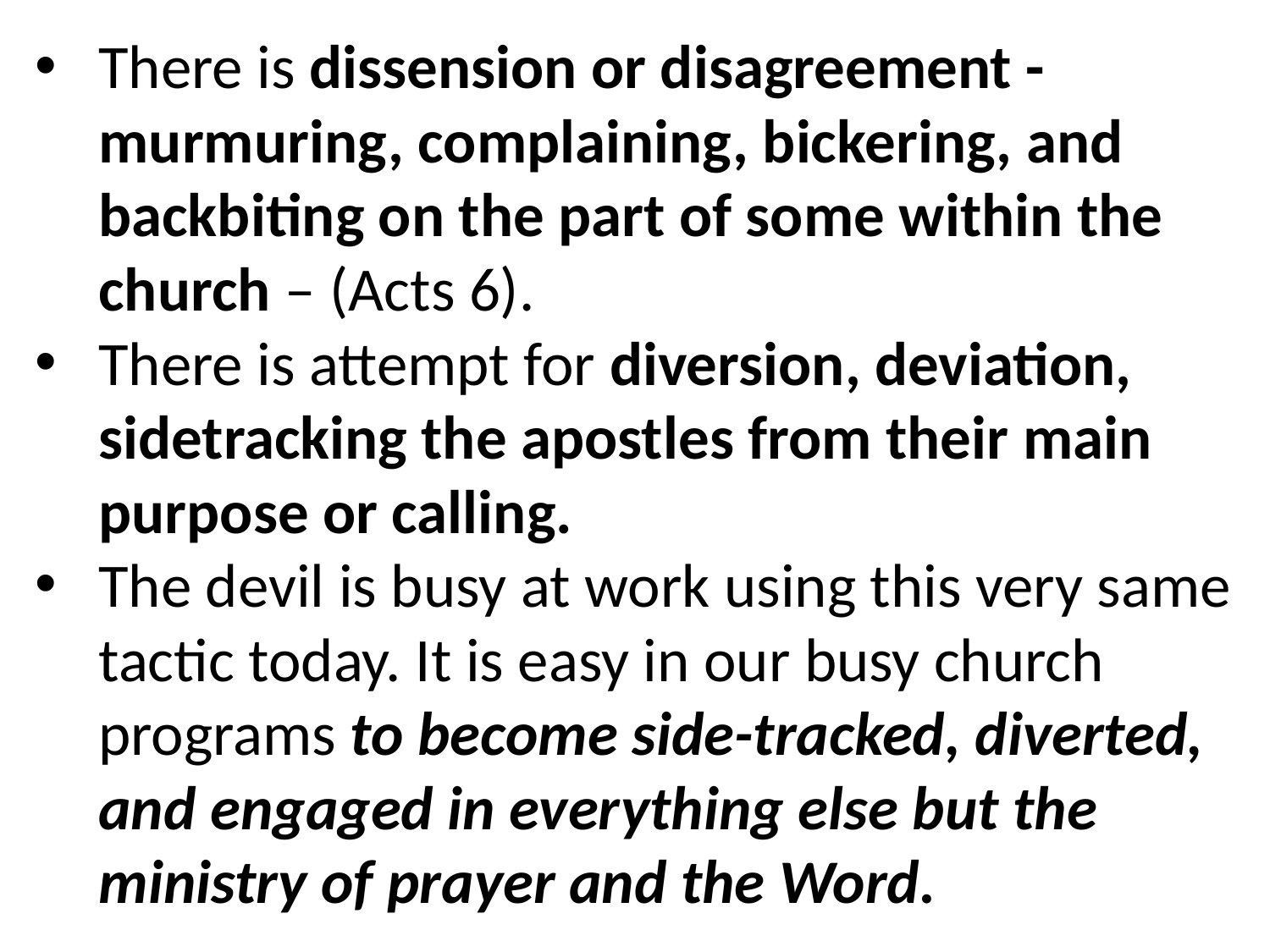

There is dissension or disagreement - murmuring, complaining, bickering, and backbiting on the part of some within the church – (Acts 6).
There is attempt for diversion, deviation, sidetracking the apostles from their main purpose or calling.
The devil is busy at work using this very same tactic today. It is easy in our busy church programs to become side-tracked, diverted, and engaged in everything else but the ministry of prayer and the Word.